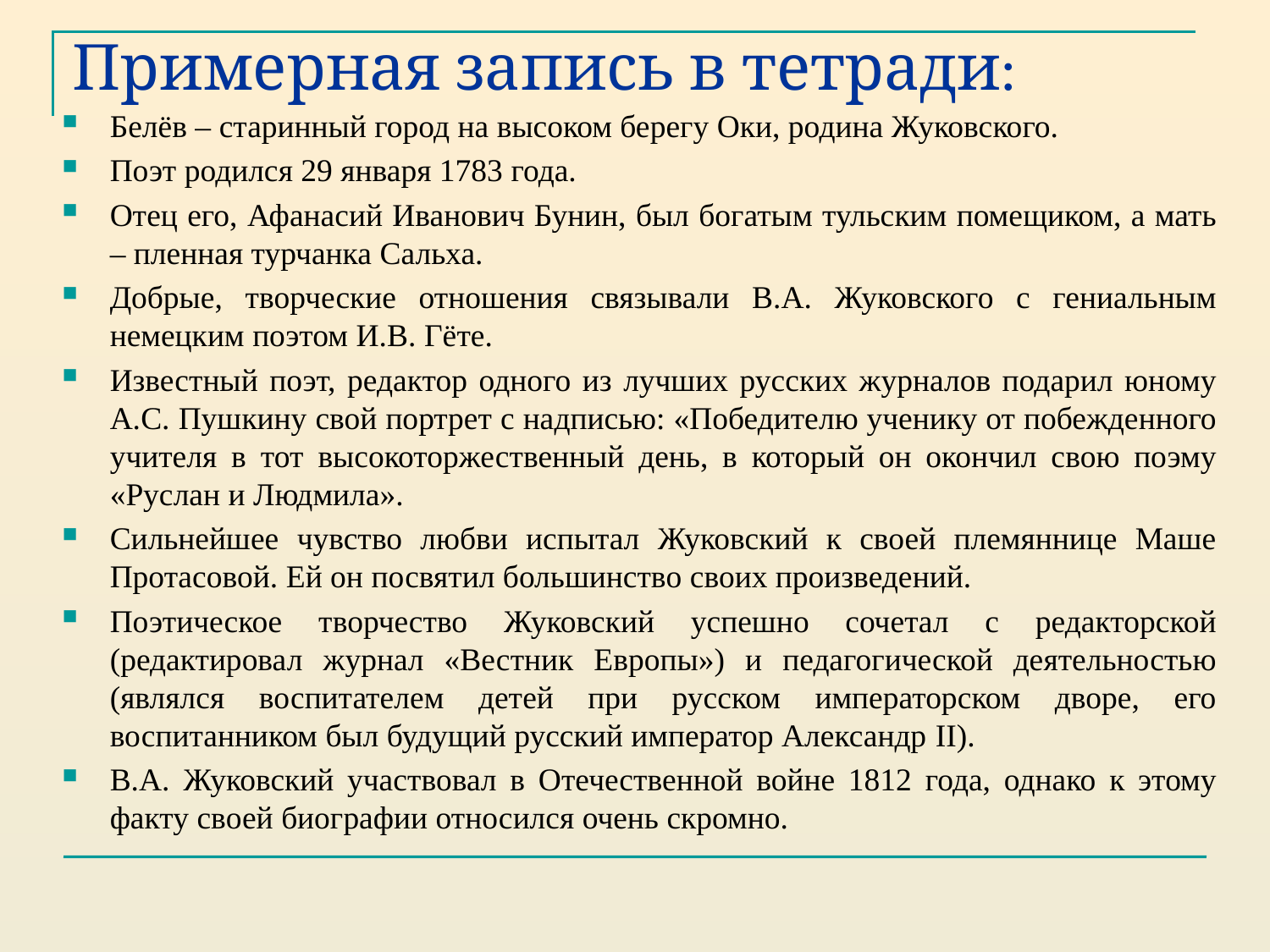

# Примерная запись в тетради:
Белёв – старинный город на высоком берегу Оки, родина Жуковского.
Поэт родился 29 января 1783 года.
Отец его, Афанасий Иванович Бунин, был богатым тульским помещиком, а мать – пленная турчанка Сальха.
Добрые, творческие отношения связывали В.А. Жуковского с гениальным немецким поэтом И.В. Гёте.
Известный поэт, редактор одного из лучших русских журналов подарил юному А.С. Пушкину свой портрет с надписью: «Победителю ученику от побежденного учителя в тот высокоторжественный день, в который он окончил свою поэму «Руслан и Людмила».
Сильнейшее чувство любви испытал Жуковский к своей племяннице Маше Протасовой. Ей он посвятил большинство своих произведений.
Поэтическое творчество Жуковский успешно сочетал с редакторской (редактировал журнал «Вестник Европы») и педагогической деятельностью (являлся воспитателем детей при русском императорском дворе, его воспитанником был будущий русский император Александр II).
В.А. Жуковский участвовал в Отечественной войне 1812 года, однако к этому факту своей биографии относился очень скромно.